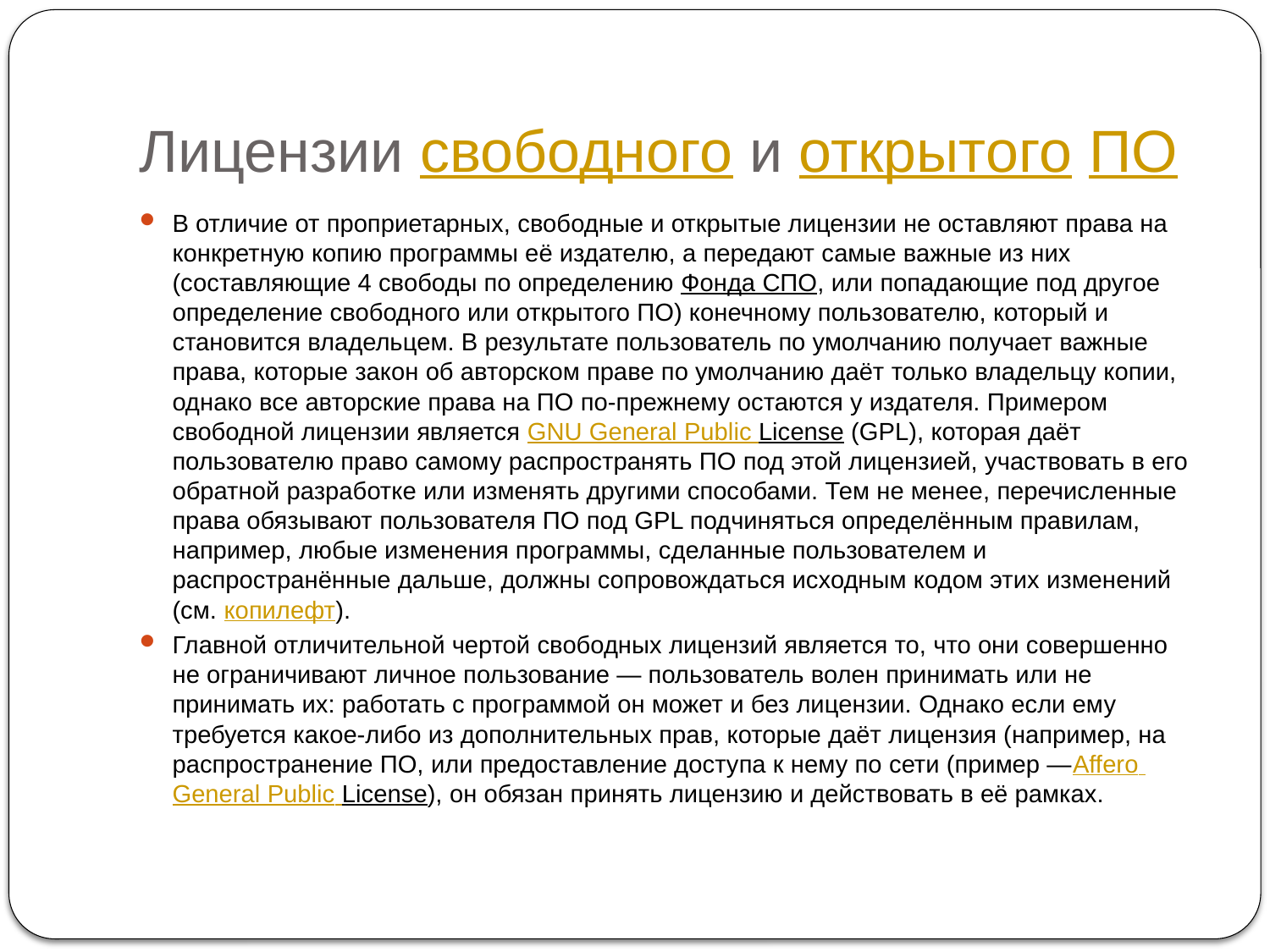

# Лицензии свободного и открытого ПО
В отличие от проприетарных, свободные и открытые лицензии не оставляют права на конкретную копию программы её издателю, а передают самые важные из них (составляющие 4 свободы по определению Фонда СПО, или попадающие под другое определение свободного или открытого ПО) конечному пользователю, который и становится владельцем. В результате пользователь по умолчанию получает важные права, которые закон об авторском праве по умолчанию даёт только владельцу копии, однако все авторские права на ПО по-прежнему остаются у издателя. Примером свободной лицензии является GNU General Public License (GPL), которая даёт пользователю право самому распространять ПО под этой лицензией, участвовать в его обратной разработке или изменять другими способами. Тем не менее, перечисленные права обязывают пользователя ПО под GPL подчиняться определённым правилам, например, любые изменения программы, сделанные пользователем и распространённые дальше, должны сопровождаться исходным кодом этих изменений (см. копилефт).
Главной отличительной чертой свободных лицензий является то, что они совершенно не ограничивают личное пользование — пользователь волен принимать или не принимать их: работать с программой он может и без лицензии. Однако если ему требуется какое-либо из дополнительных прав, которые даёт лицензия (например, на распространение ПО, или предоставление доступа к нему по сети (пример —Affero General Public License), он обязан принять лицензию и действовать в её рамках.